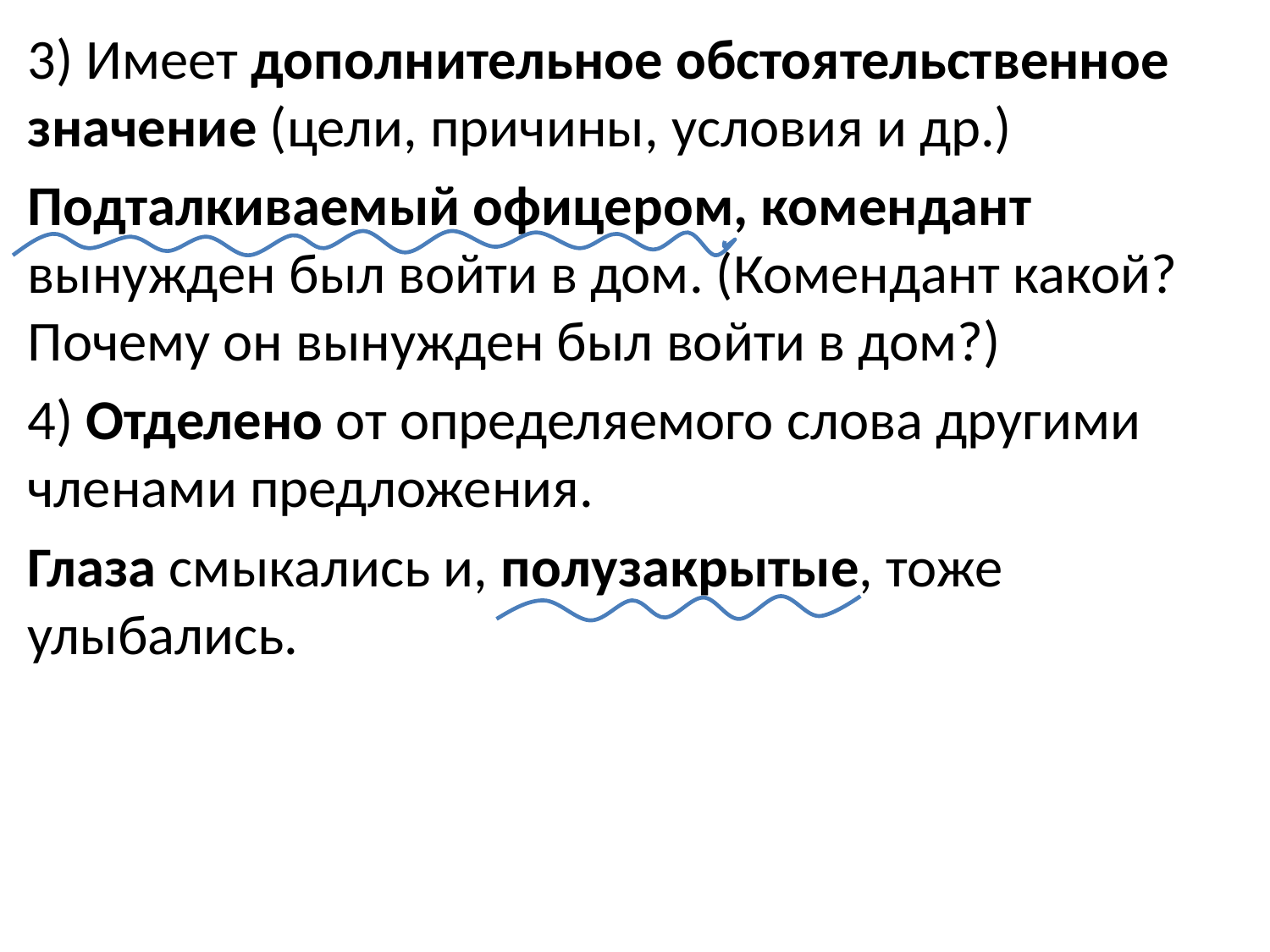

3) Имеет дополнительное обстоятельственное значение (цели, причины, условия и др.)
Подталкиваемый офицером, комендант вынужден был войти в дом. (Комендант какой? Почему он вынужден был войти в дом?)
4) Отделено от определяемого слова другими членами предложения.
Глаза смыкались и, полузакрытые, тоже улыбались.